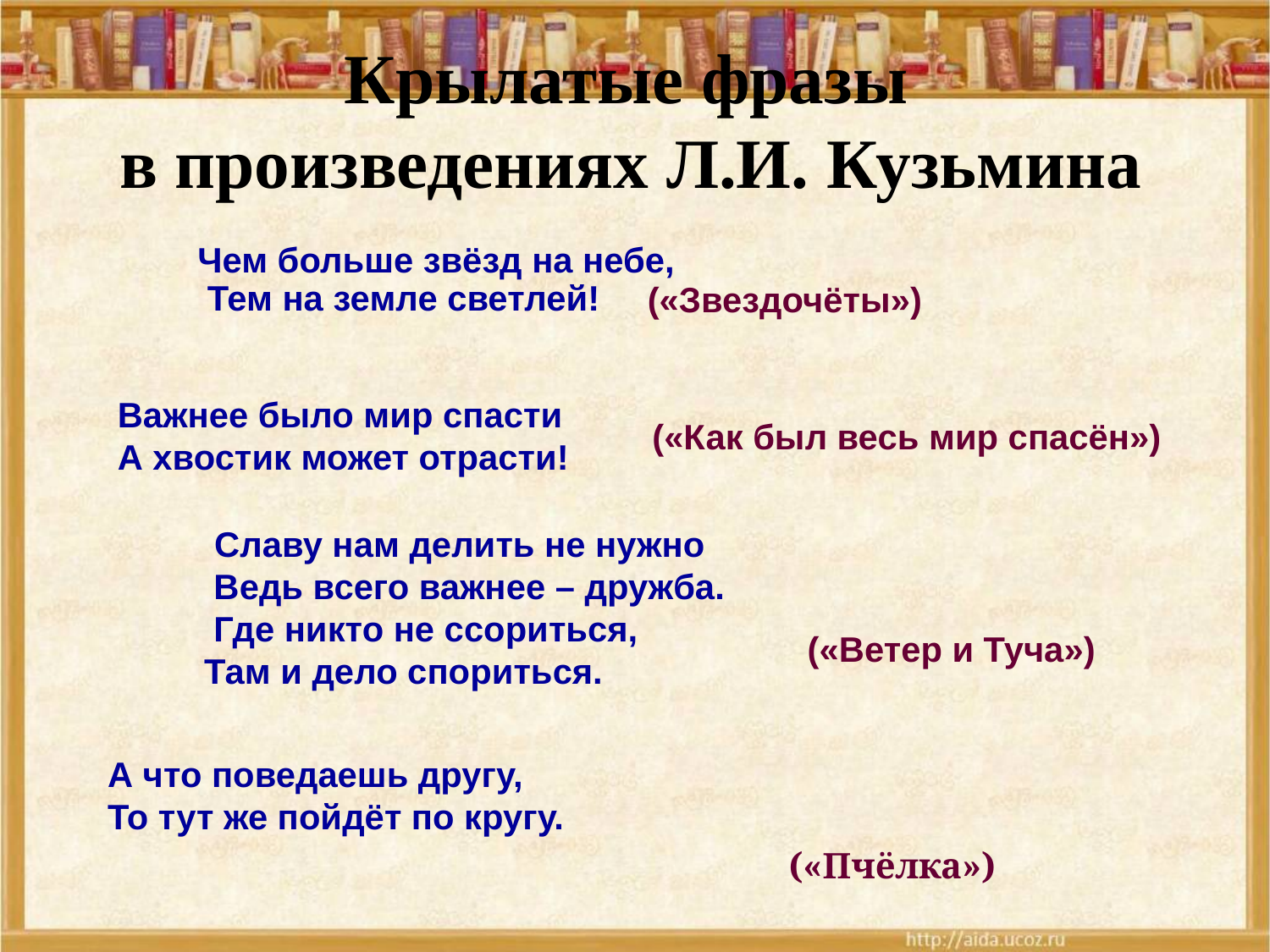

# Крылатые фразы в произведениях Л.И. Кузьмина
Чем больше звёзд на небе,
 Тем на земле светлей!
(«Звездочёты»)

Важнее было мир спасти
А хвостик может отрасти!
(«Как был весь мир спасён»)

	Славу нам делить не нужно
             Ведь всего важнее – дружба.
             Где никто не ссориться,
            Там и дело спориться.
(«Ветер и Туча»)

А что поведаешь другу,
То тут же пойдёт по кругу.

          («Пчёлка»)